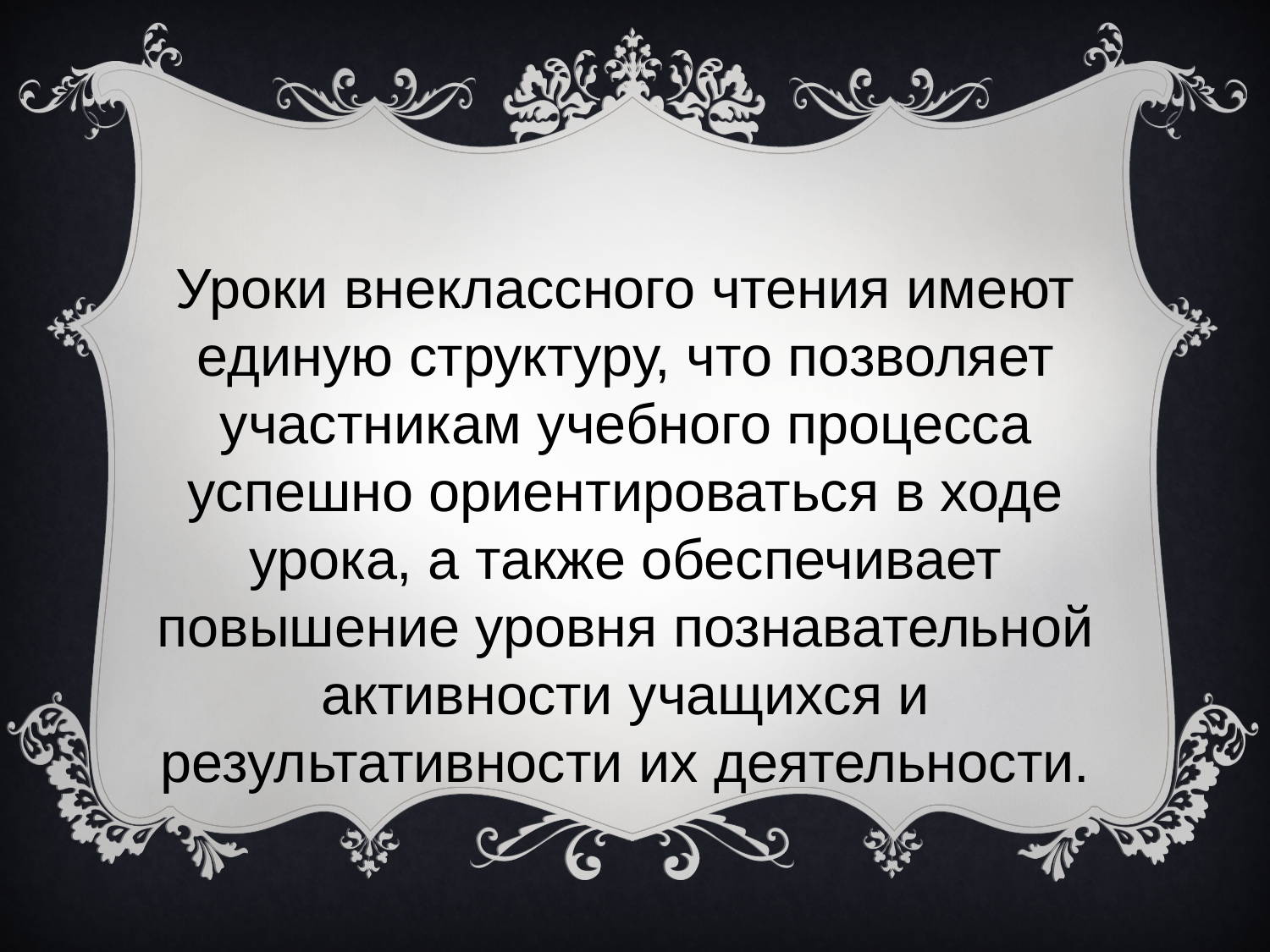

Уроки внеклассного чтения имеют единую структуру, что позволяет участникам учебного процесса успешно ориентироваться в ходе урока, а также обеспечивает повышение уровня познавательной активности учащихся и результативности их деятельности.